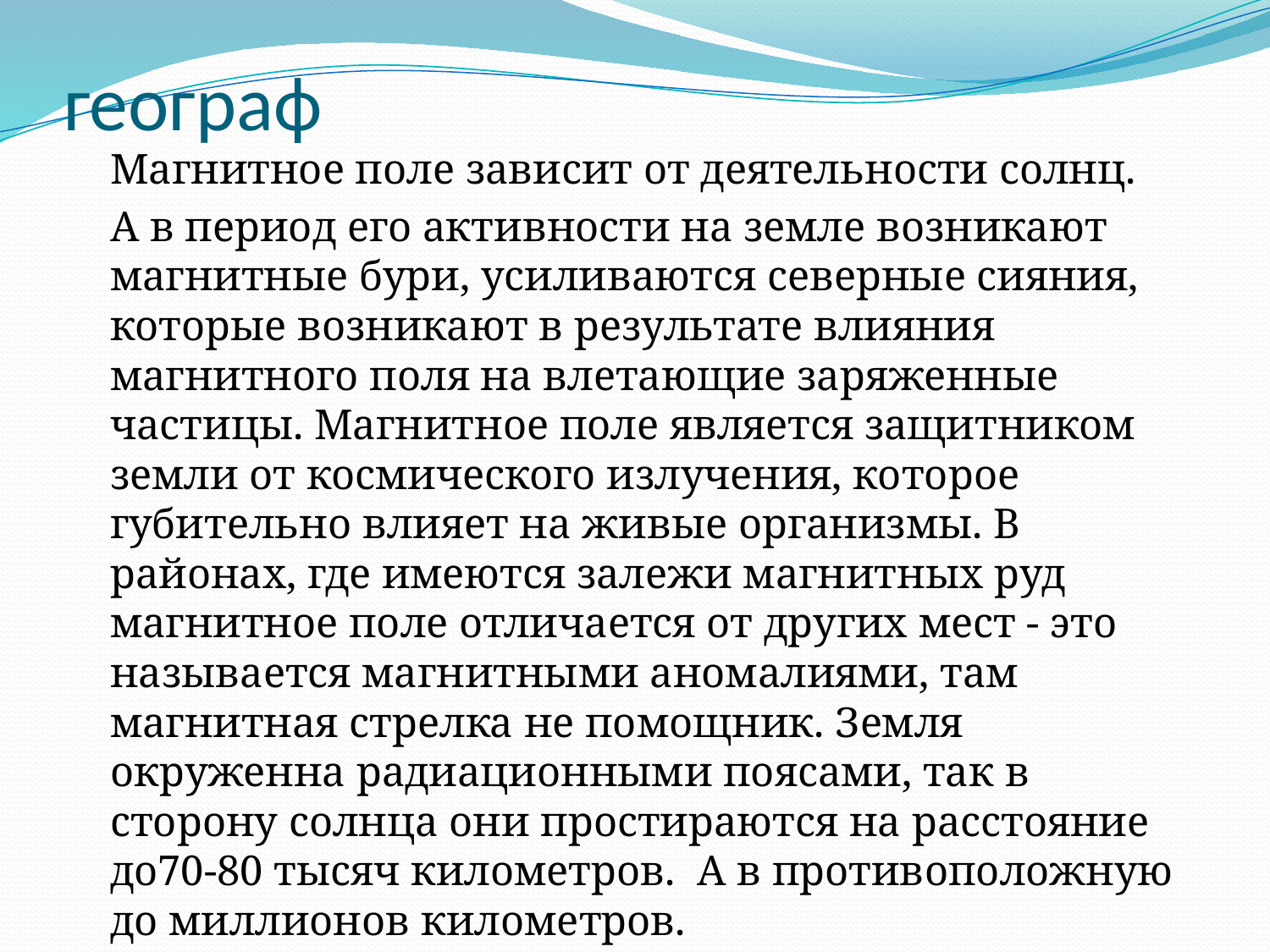

# географ
	Магнитное поле зависит от деятельности солнц.
	А в период его активности на земле возникают магнитные бури, усиливаются северные сияния, которые возникают в результате влияния магнитного поля на влетающие заряженные частицы. Магнитное поле является защитником земли от космического излучения, которое губительно влияет на живые организмы. В районах, где имеются залежи магнитных руд магнитное поле отличается от других мест - это называется магнитными аномалиями, там магнитная стрелка не помощник. Земля окруженна радиационными поясами, так в сторону солнца они простираются на расстояние до70-80 тысяч километров.  А в противоположную до миллионов километров.